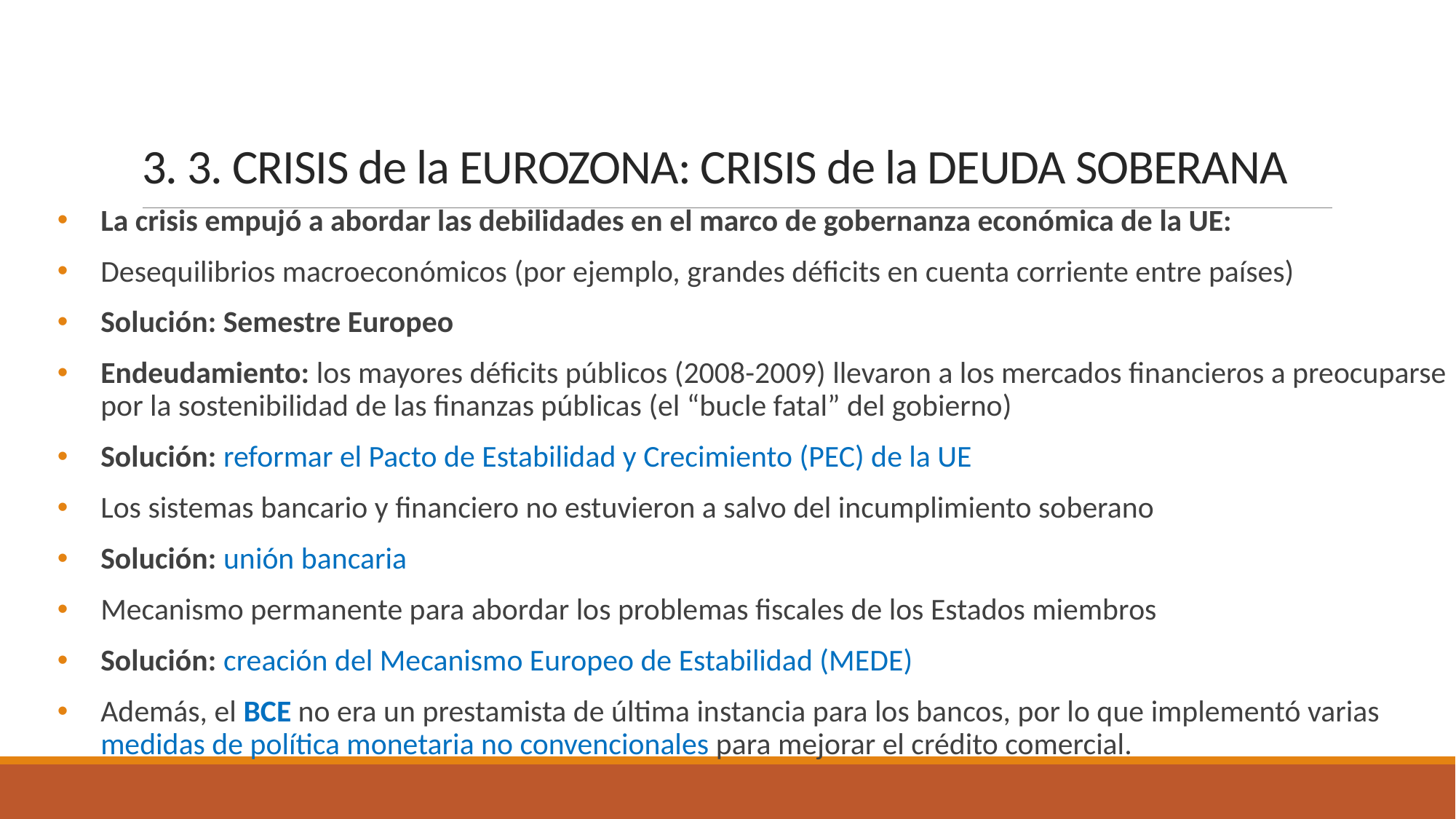

3. 3. CRISIS de la EUROZONA: CRISIS de la DEUDA SOBERANA
La crisis empujó a abordar las debilidades en el marco de gobernanza económica de la UE:
Desequilibrios macroeconómicos (por ejemplo, grandes déficits en cuenta corriente entre países)
Solución: Semestre Europeo
Endeudamiento: los mayores déficits públicos (2008-2009) llevaron a los mercados financieros a preocuparse por la sostenibilidad de las finanzas públicas (el “bucle fatal” del gobierno)
Solución: reformar el Pacto de Estabilidad y Crecimiento (PEC) de la UE
Los sistemas bancario y financiero no estuvieron a salvo del incumplimiento soberano
Solución: unión bancaria
Mecanismo permanente para abordar los problemas fiscales de los Estados miembros
Solución: creación del Mecanismo Europeo de Estabilidad (MEDE)
Además, el BCE no era un prestamista de última instancia para los bancos, por lo que implementó varias medidas de política monetaria no convencionales para mejorar el crédito comercial.